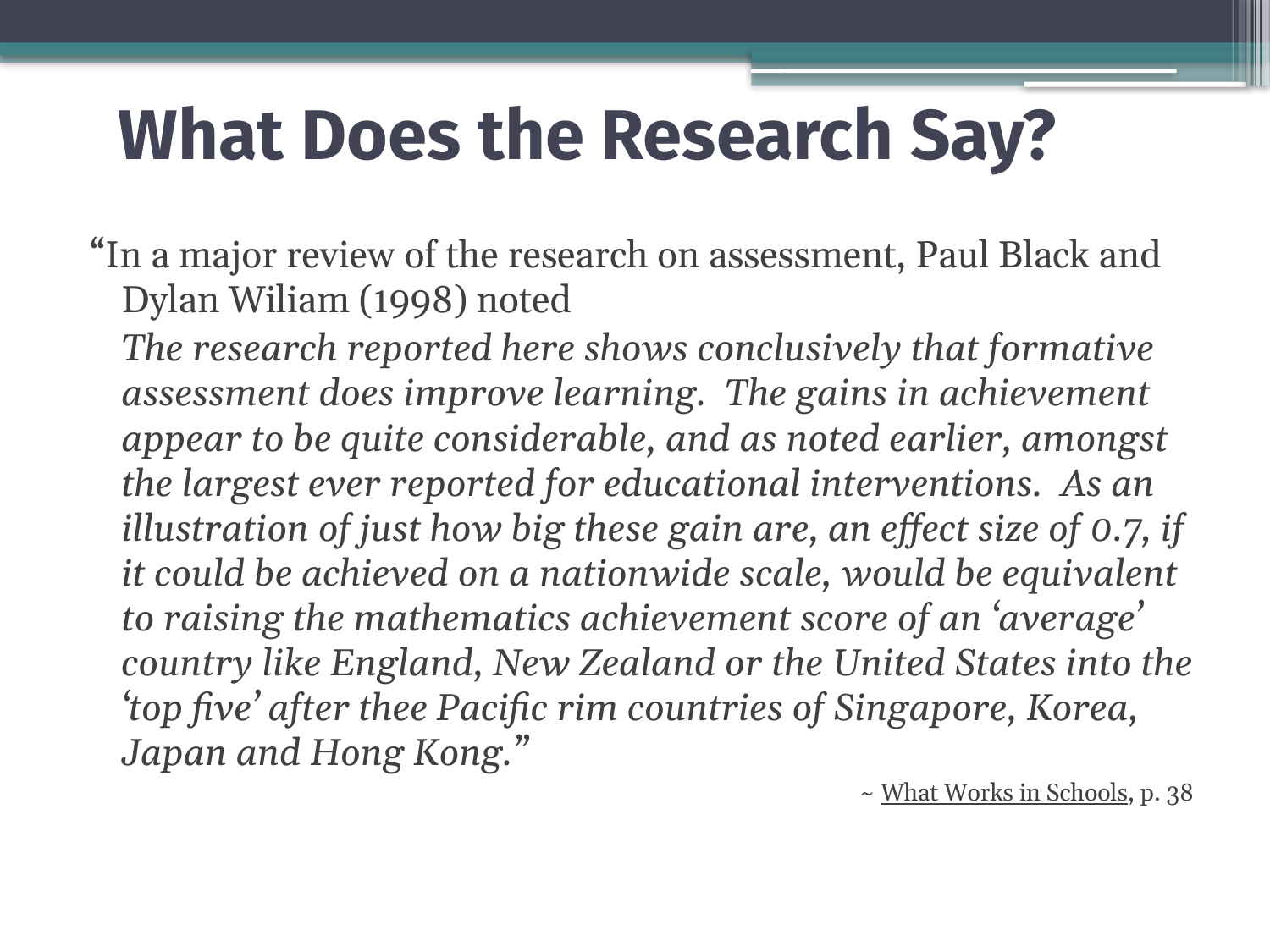

# What Does the Research Say?
“In a major review of the research on assessment, Paul Black and Dylan Wiliam (1998) noted
	The research reported here shows conclusively that formative assessment does improve learning.  The gains in achievement appear to be quite considerable, and as noted earlier, amongst the largest ever reported for educational interventions.  As an illustration of just how big these gain are, an effect size of 0.7, if it could be achieved on a nationwide scale, would be equivalent to raising the mathematics achievement score of an ‘average’ country like England, New Zealand or the United States into the ‘top five’ after thee Pacific rim countries of Singapore, Korea, Japan and Hong Kong.”
~ What Works in Schools, p. 38